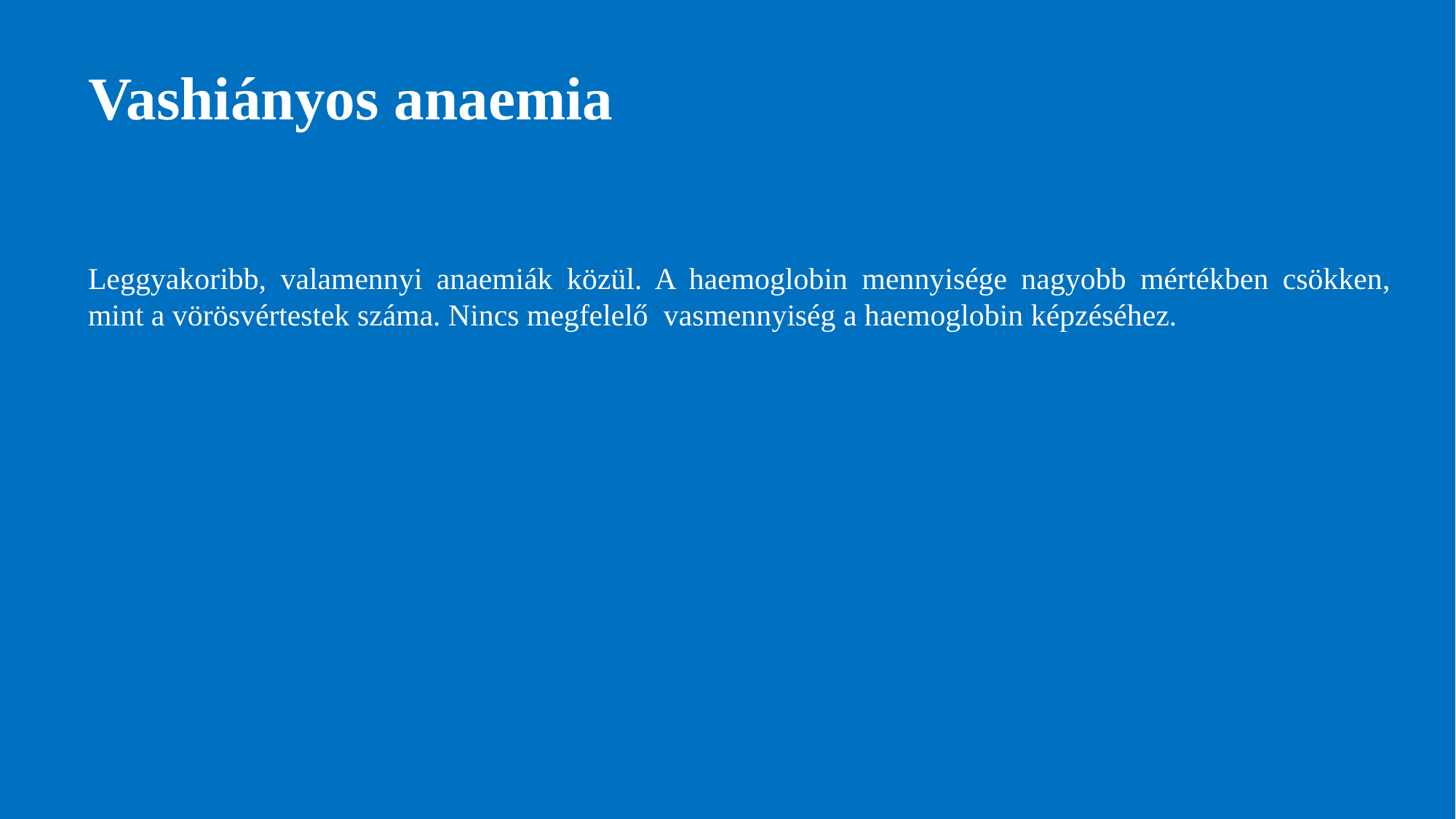

# Vashiányos anaemia
Leggyakoribb, valamennyi anaemiák közül. A haemoglobin mennyisége nagyobb mértékben csökken, mint a vörösvértestek száma. Nincs megfelelő  vasmennyiség a haemoglobin képzéséhez.